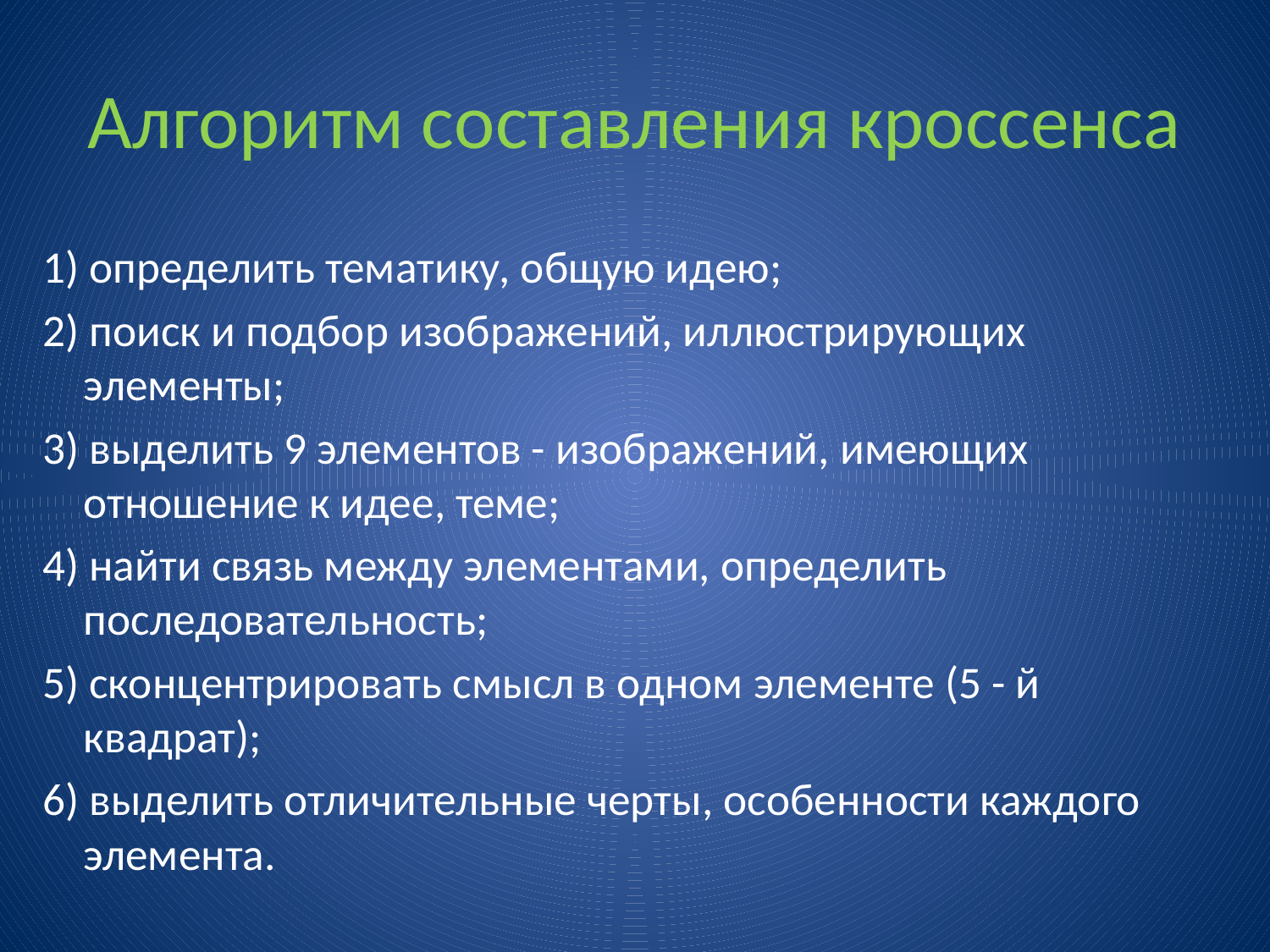

# Алгоритм составления кроссенса

1) определить тематику, общую идею;
2) поиск и подбор изображений, иллюстрирующих элементы;
3) выделить 9 элементов - изображений, имеющих отношение к идее, теме;
4) найти связь между элементами, определить последовательность;
5) сконцентрировать смысл в одном элементе (5 - й квадрат);
6) выделить отличительные черты, особенности каждого элемента.